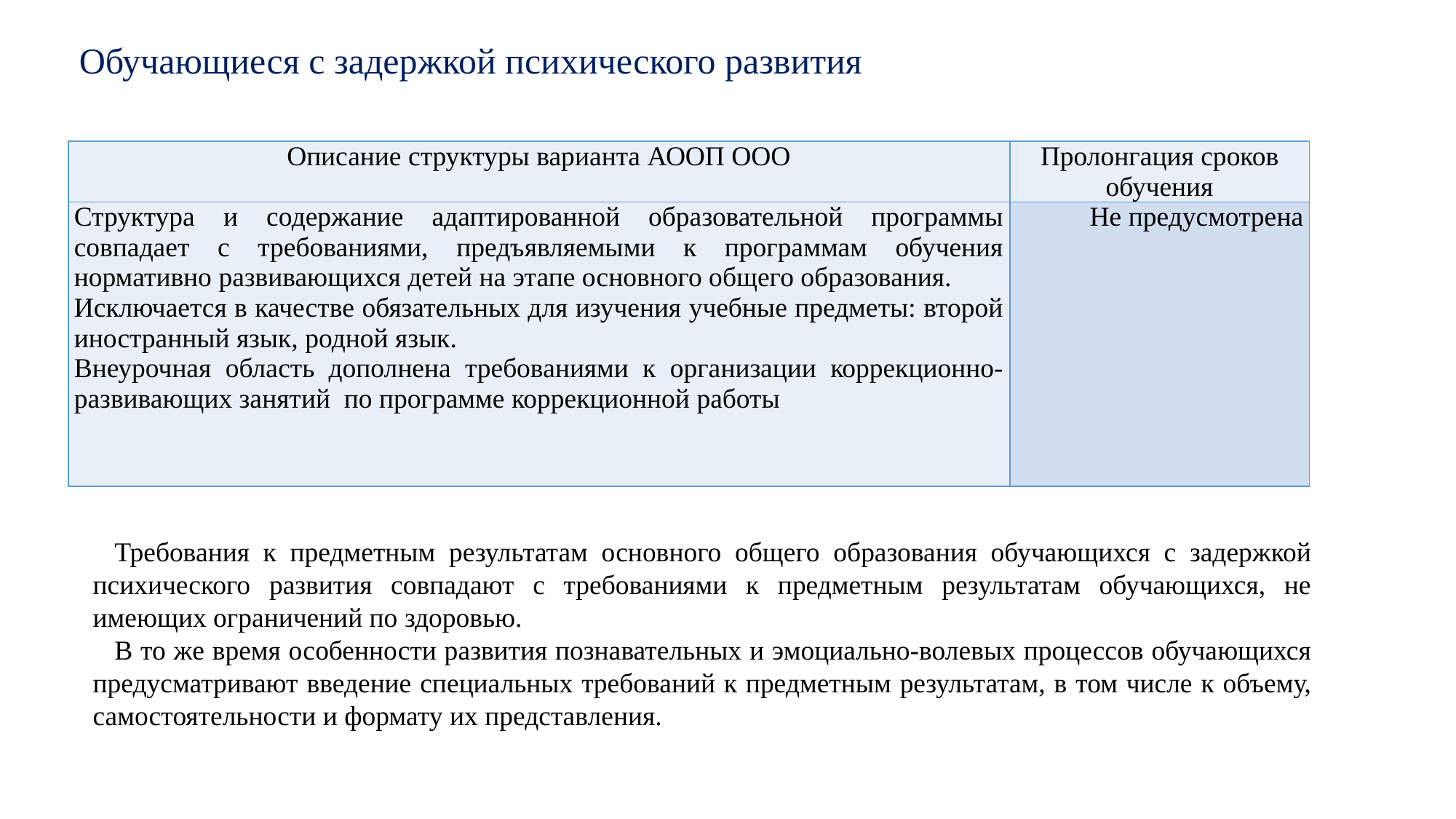

Обучающиеся с задержкой психического развития
| Описание структуры варианта АООП ООО | Пролонгация сроков обучения |
| --- | --- |
| Структура и содержание адаптированной образовательной программы совпадает с требованиями, предъявляемыми к программам обучения нормативно развивающихся детей на этапе основного общего образования. Исключается в качестве обязательных для изучения учебные предметы: второй иностранный язык, родной язык. Внеурочная область дополнена требованиями к организации коррекционно-развивающих занятий по программе коррекционной работы | Не предусмотрена |
Требования к предметным результатам основного общего образования обучающихся с задержкой психического развития совпадают с требованиями к предметным результатам обучающихся, не имеющих ограничений по здоровью.
В то же время особенности развития познавательных и эмоциально-волевых процессов обучающихся предусматривают введение специальных требований к предметным результатам, в том числе к объему, самостоятельности и формату их представления.